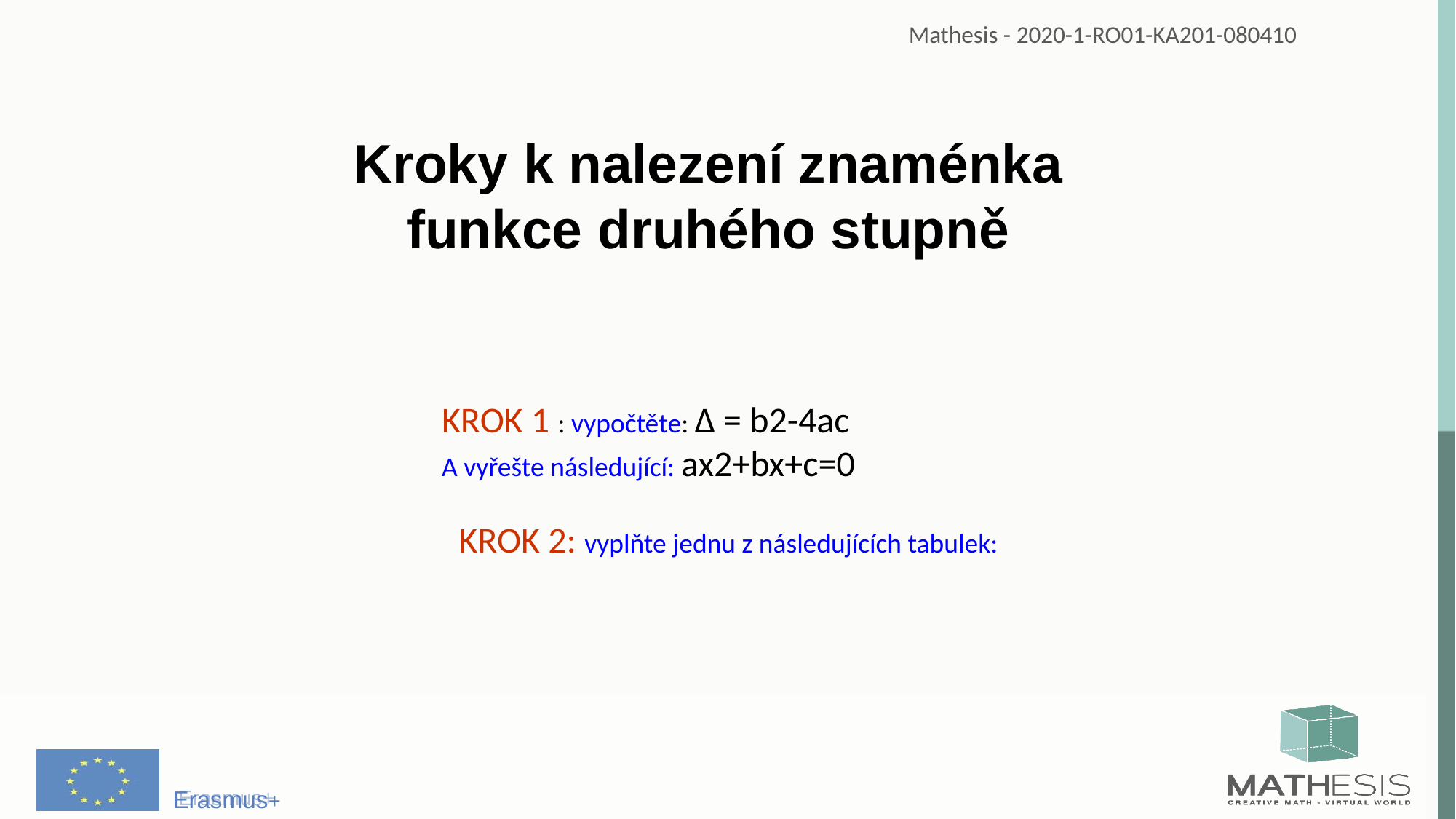

Kroky k nalezení znaménka funkce druhého stupně
KROK 1 : vypočtěte: Δ = b2-4ac
A vyřešte následující: ax2+bx+c=0
KROK 2: vyplňte jednu z následujících tabulek: